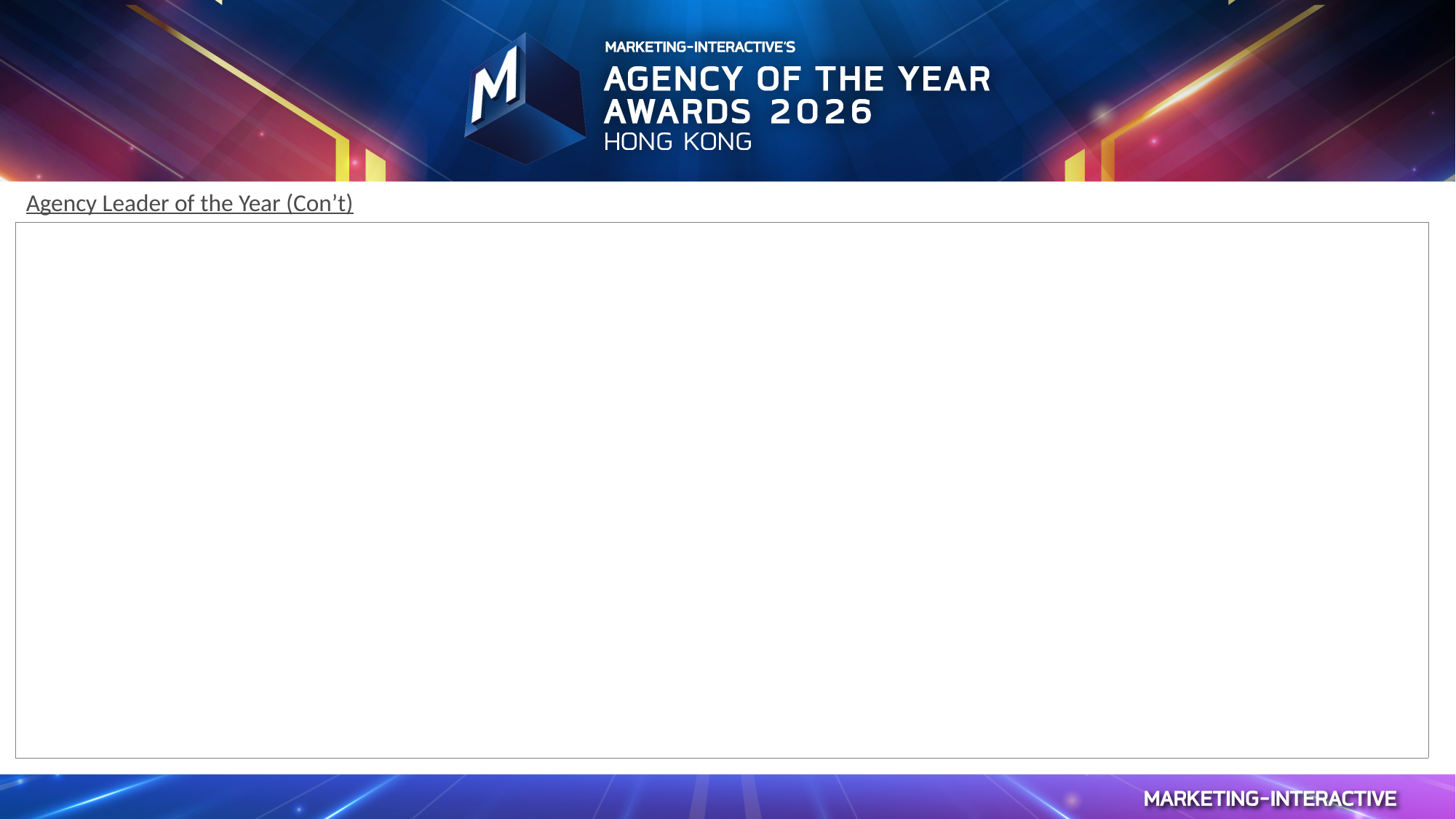

Agency Leader of the Year (Con’t)
|  |
| --- |
Entry Details
v